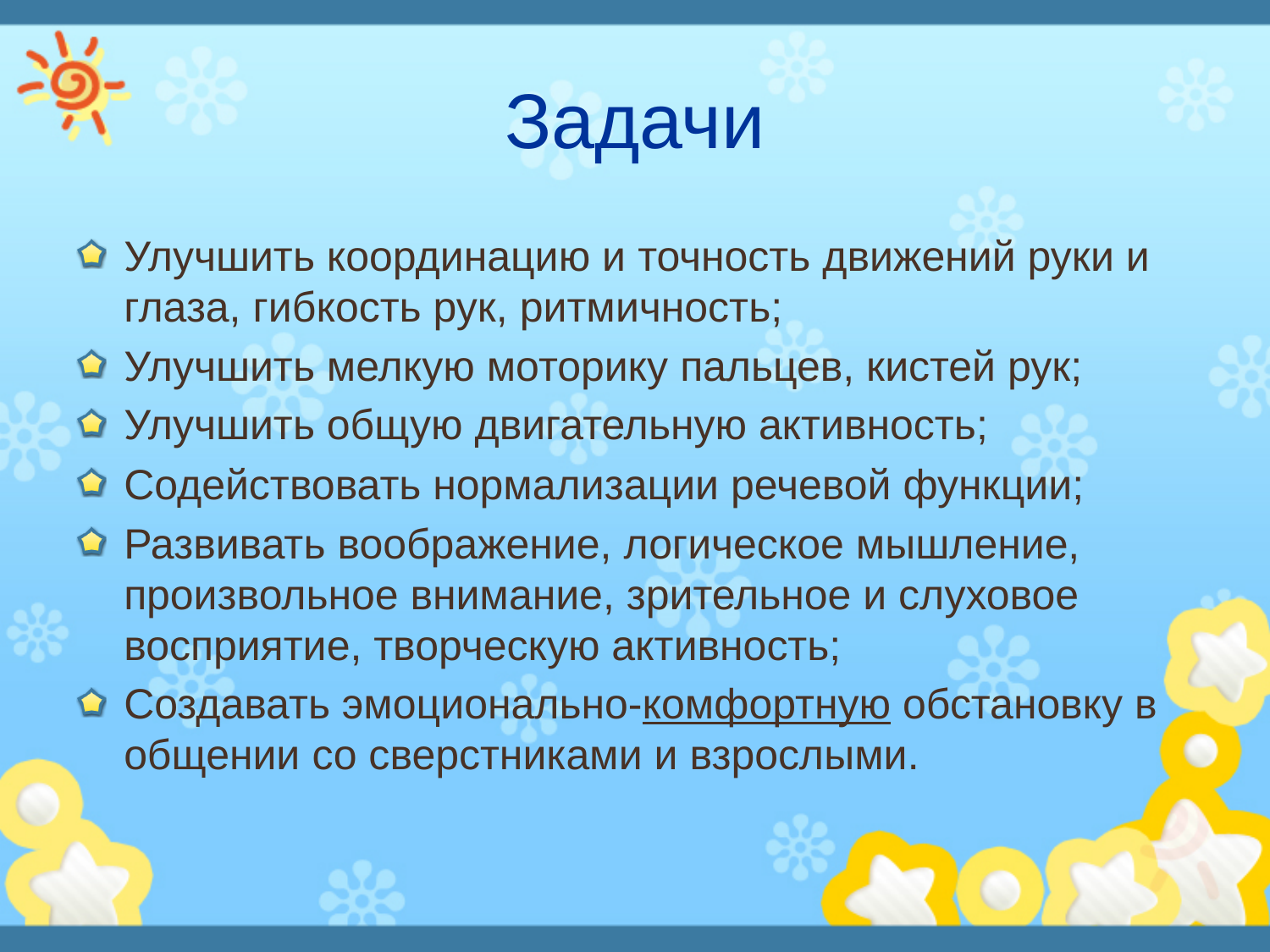

# Задачи
Улучшить координацию и точность движений руки и глаза, гибкость рук, ритмичность;
Улучшить мелкую моторику пальцев, кистей рук;
Улучшить общую двигательную активность;
Содействовать нормализации речевой функции;
Развивать воображение, логическое мышление, произвольное внимание, зрительное и слуховое восприятие, творческую активность;
Создавать эмоционально-комфортную обстановку в общении со сверстниками и взрослыми.